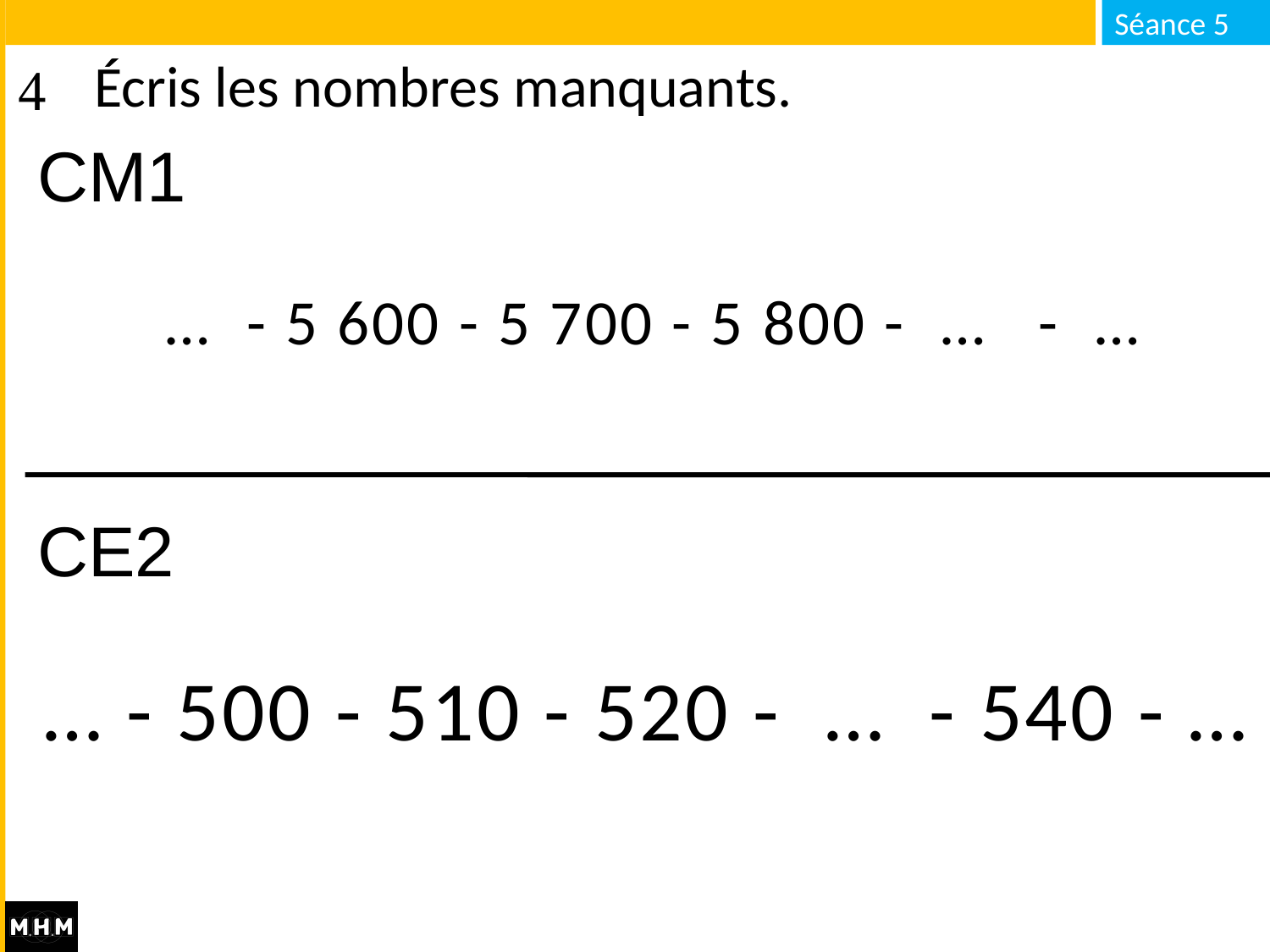

# Écris les nombres manquants.
CM1
…  - 5 600 - 5 700 - 5 800 -  …   -  …

CE2
… - 500 - 510 - 520 -  …  - 540 - …